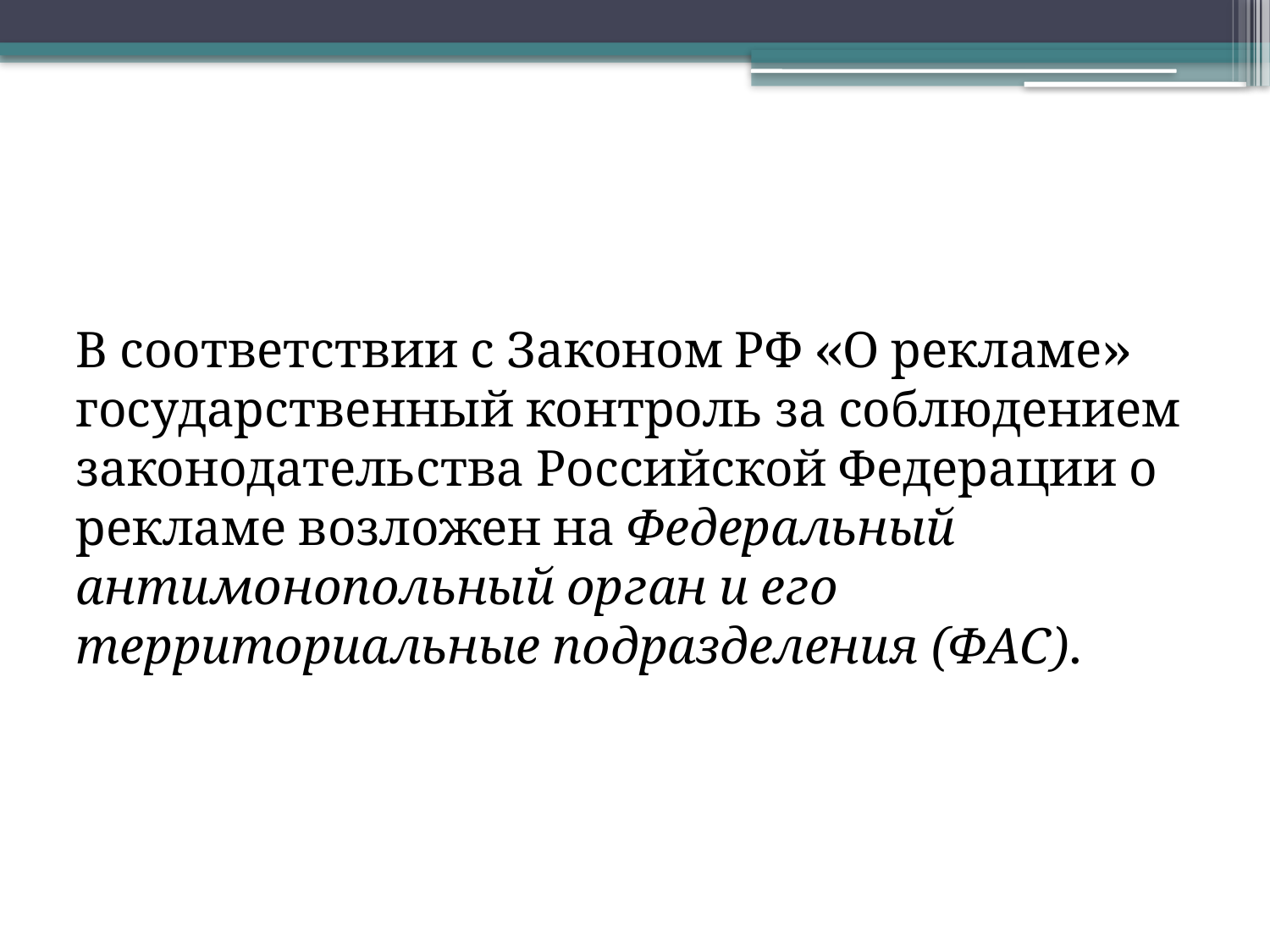

В соответствии с Законом РФ «О рекламе» государственный контроль за соблюдением законодательства Российской Федерации о рекламе возложен на Федеральный антимонопольный орган и его территориальные подразделения (ФАС).